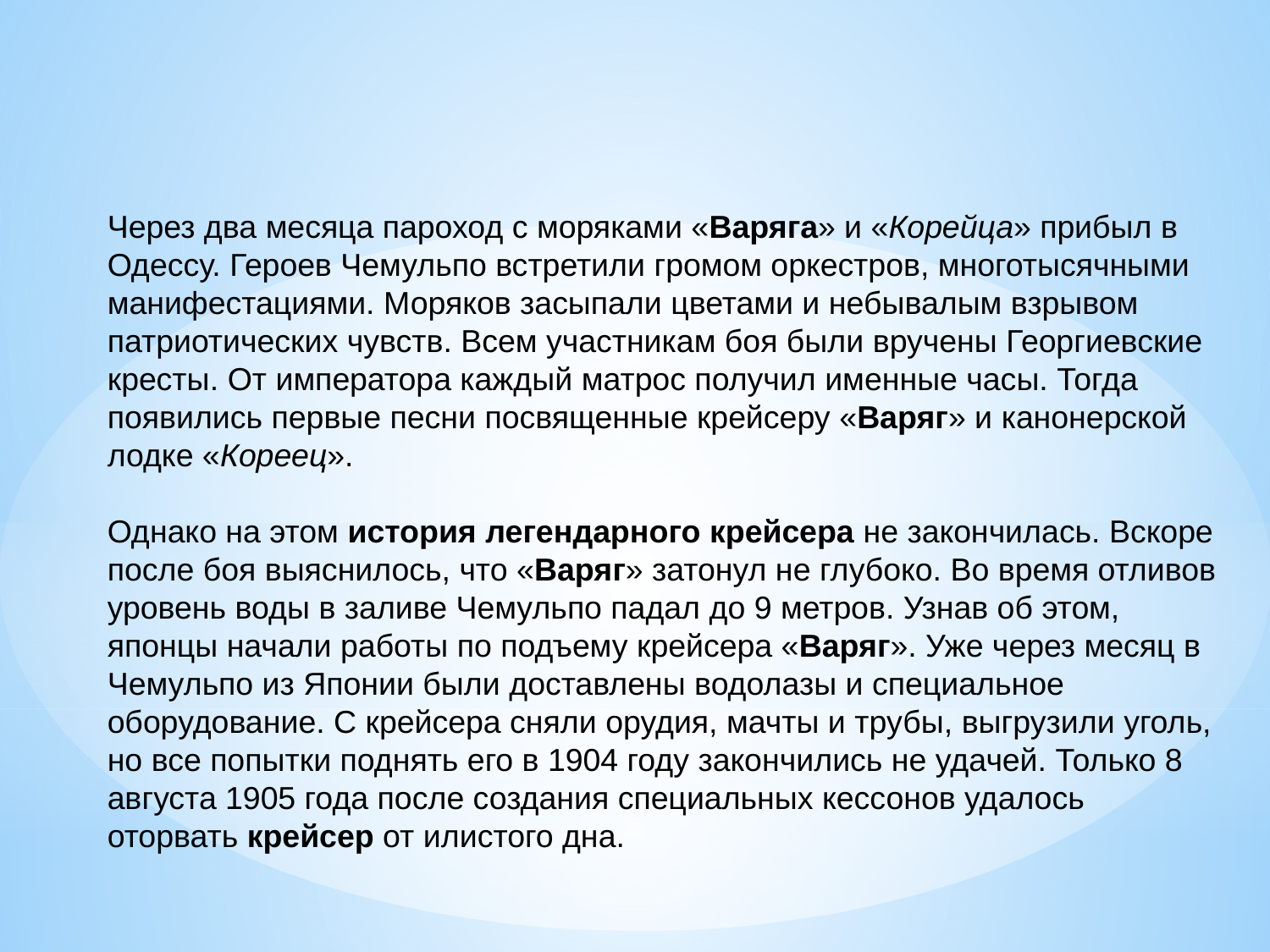

Через два месяца пароход с моряками «Варяга» и «Корейца» прибыл в Одессу. Героев Чемульпо встретили громом оркестров, многотысячными манифестациями. Моряков засыпали цветами и небывалым взрывом патриотических чувств. Всем участникам боя были вручены Георгиевские кресты. От императора каждый матрос получил именные часы. Тогда появились первые песни посвященные крейсеру «Варяг» и канонерской лодке «Кореец».
Однако на этом история легендарного крейсера не закончилась. Вскоре после боя выяснилось, что «Варяг» затонул не глубоко. Во время отливов уровень воды в заливе Чемульпо падал до 9 метров. Узнав об этом, японцы начали работы по подъему крейсера «Варяг». Уже через месяц в Чемульпо из Японии были доставлены водолазы и специальное оборудование. С крейсера сняли орудия, мачты и трубы, выгрузили уголь, но все попытки поднять его в 1904 году закончились не удачей. Только 8 августа 1905 года после создания специальных кессонов удалось оторвать крейсер от илистого дна.